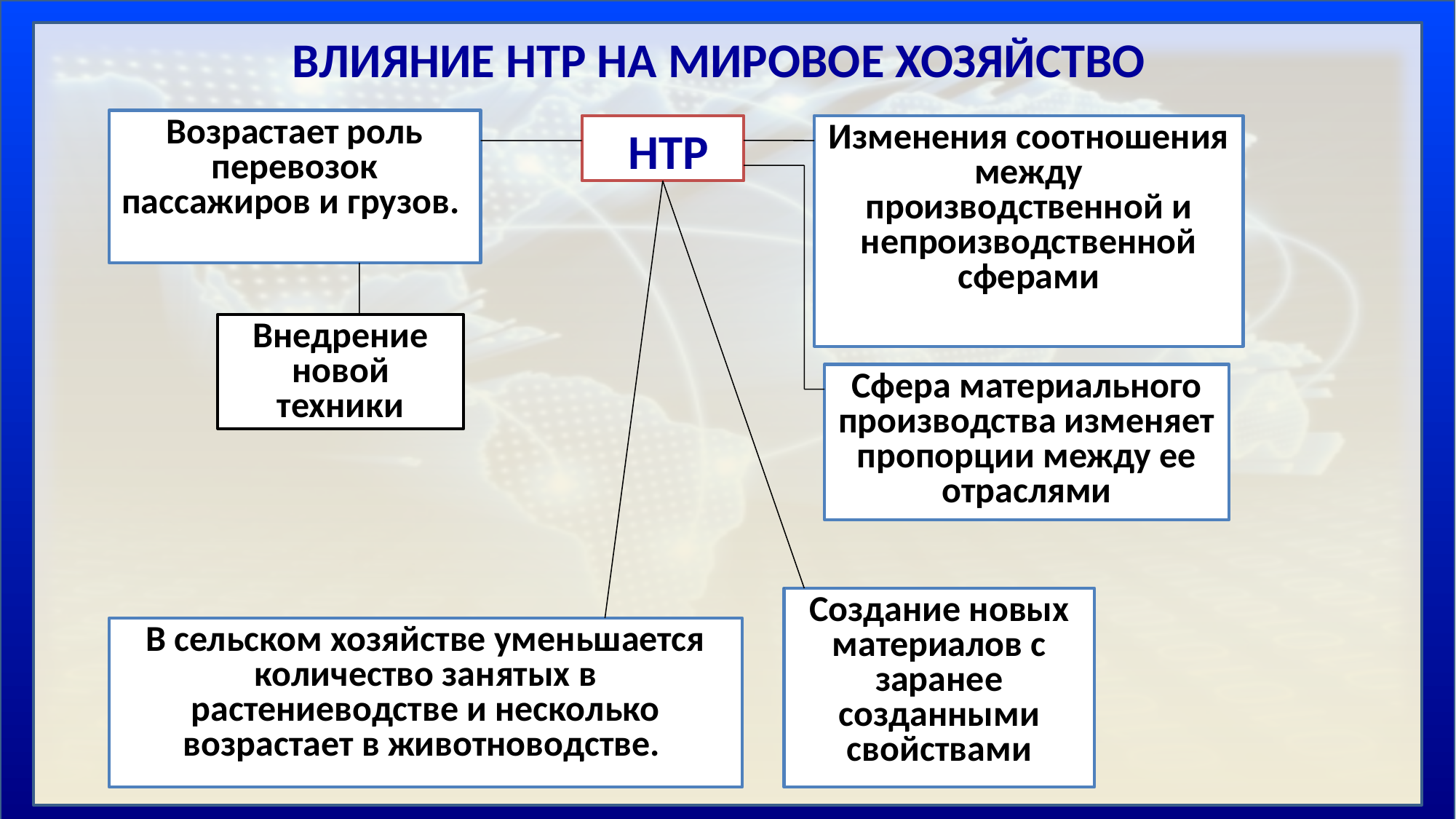

ВЛИЯНИЕ НТР НА МИРОВОЕ ХОЗЯЙСТВО

Возрастает роль перевозок пассажиров и грузов.
 НТР
Изменения соотношения между производственной и непроизводственной сферами

Внедрение новой техники
Сфера материального производства изменяет пропорции между ее отраслями

Создание новых материалов с заранее созданными свойствами

В сельском хозяйстве уменьшается количество занятых в растениеводстве и несколько возрастает в животноводстве.